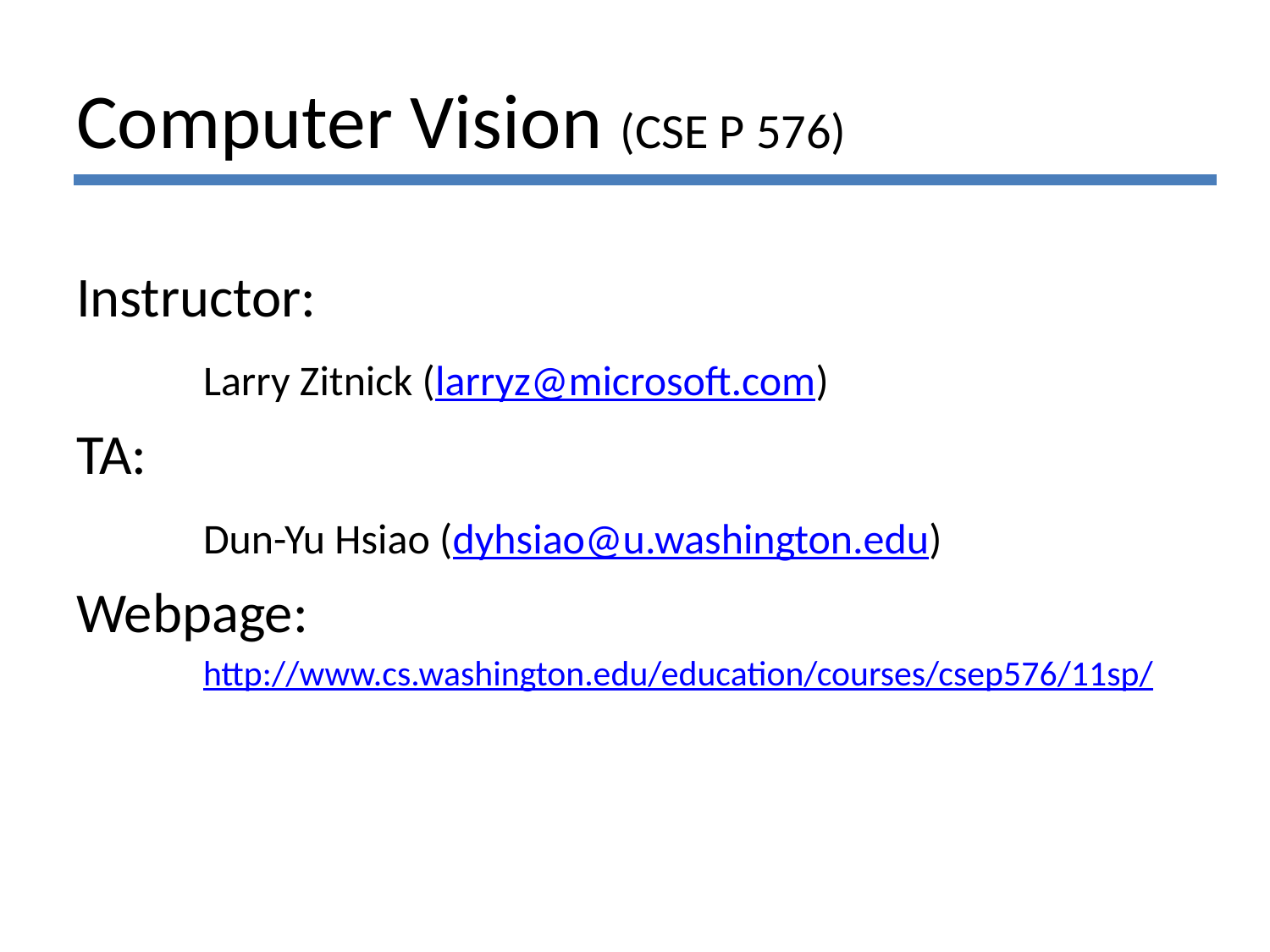

# Computer Vision (CSE P 576)
Instructor:
	Larry Zitnick (larryz@microsoft.com)
TA:
	Dun-Yu Hsiao (dyhsiao@u.washington.edu)
Webpage:
	http://www.cs.washington.edu/education/courses/csep576/11sp/